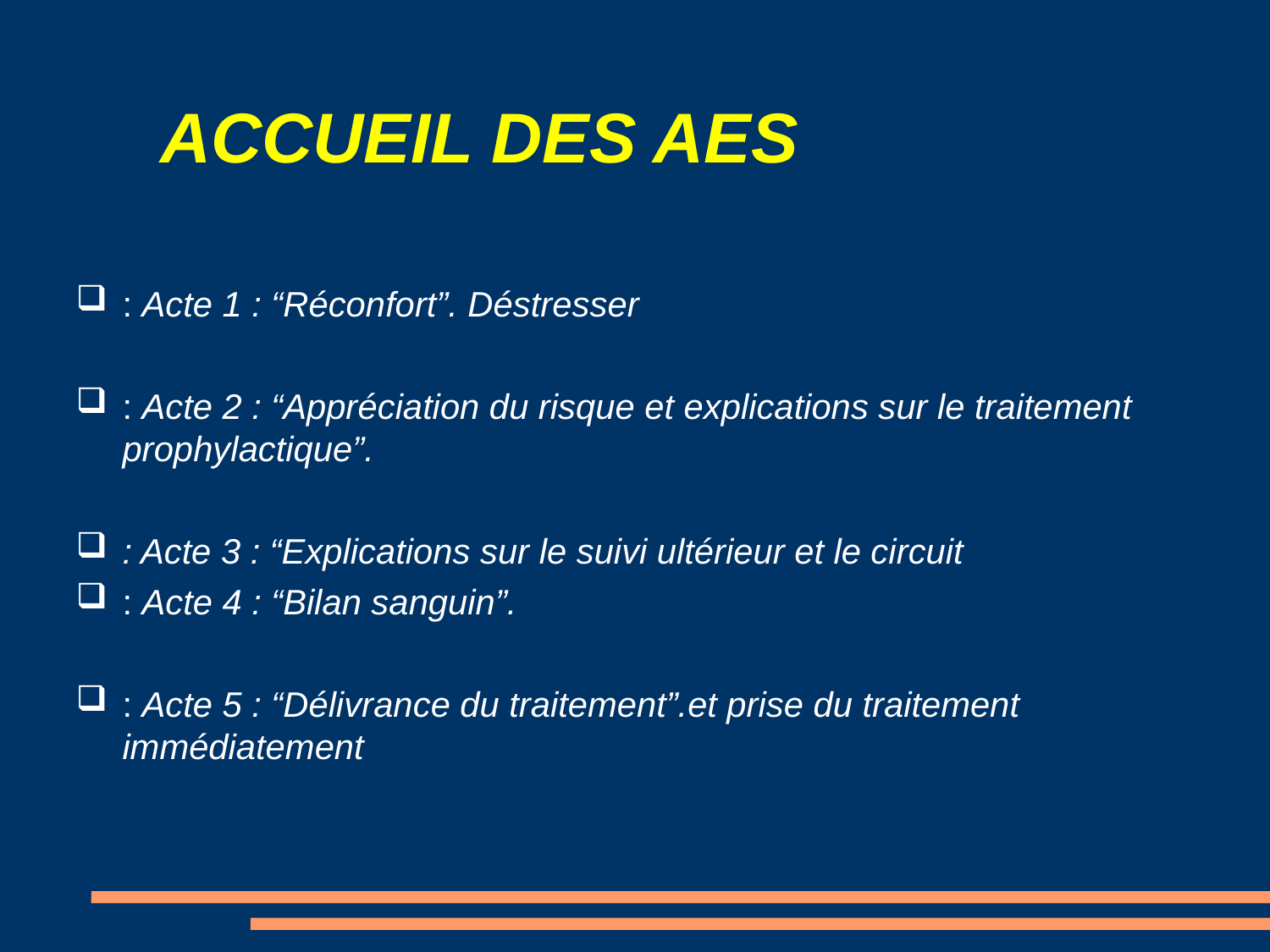

# ACCUEIL DES AES
: Acte 1 : “Réconfort”. Déstresser

: Acte 2 : “Appréciation du risque et explications sur le traitement prophylactique”.

: Acte 3 : “Explications sur le suivi ultérieur et le circuit
: Acte 4 : “Bilan sanguin”.

: Acte 5 : “Délivrance du traitement”.et prise du traitement immédiatement